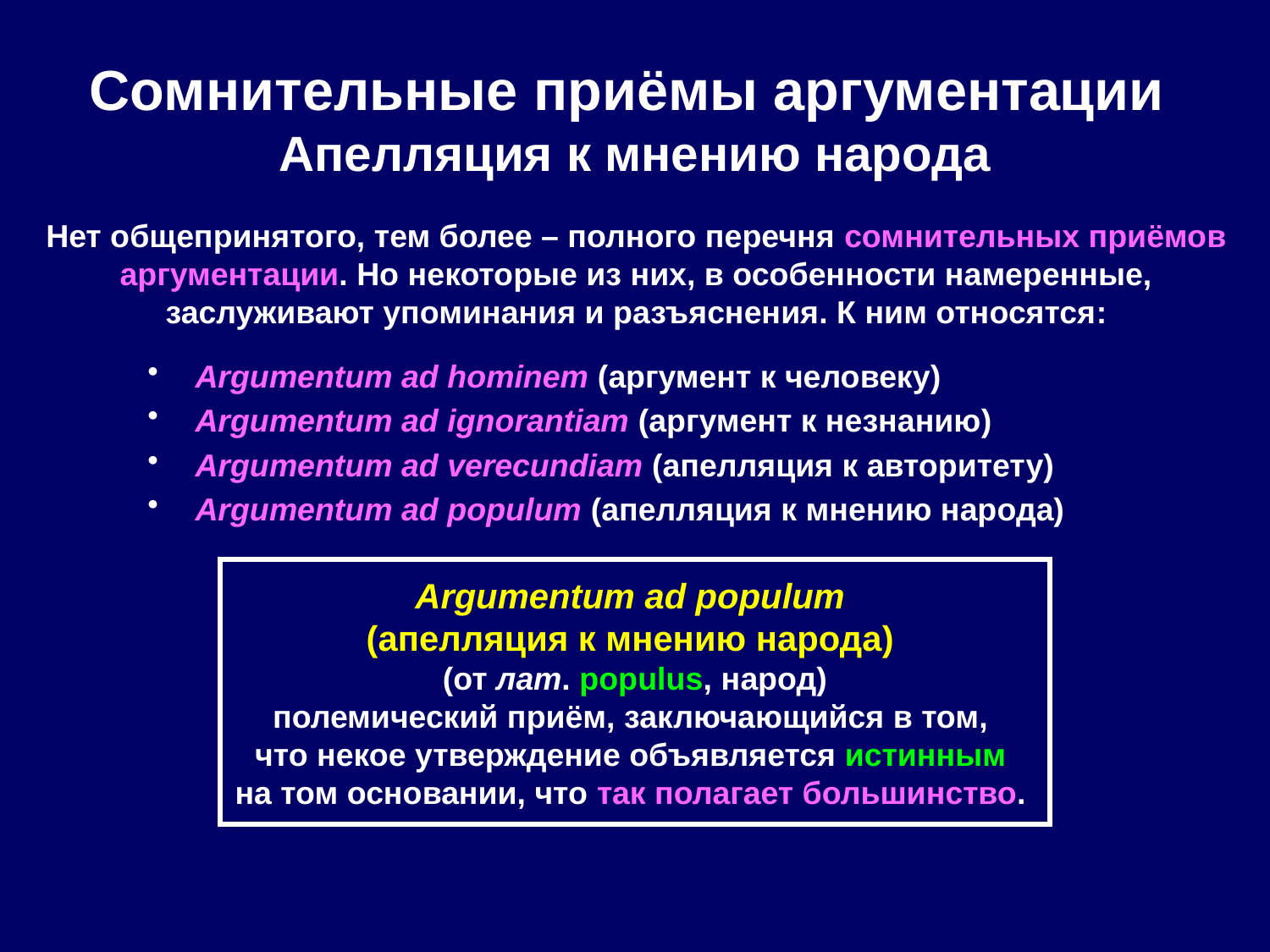

# Сомнительные приёмы аргументации Апелляция к мнению народа
Нет общепринятого, тем более – полного перечня сомнительных приёмов аргументации. Но некоторые из них, в особенности намеренные, заслуживают упоминания и разъяснения. К ним относятся:
Argumentum ad hominem (аргумент к человеку)
Argumentum ad ignorantiam (аргумент к незнанию)
Argumentum ad verecundiam (апелляция к авторитету)
Argumentum ad populum (апелляция к мнению народа)
Argumentum ad populum
(апелляция к мнению народа)
(от лат. populus, народ)
полемический приём, заключающийся в том,
что некое утверждение объявляется истинным
на том основании, что так полагает большинство.